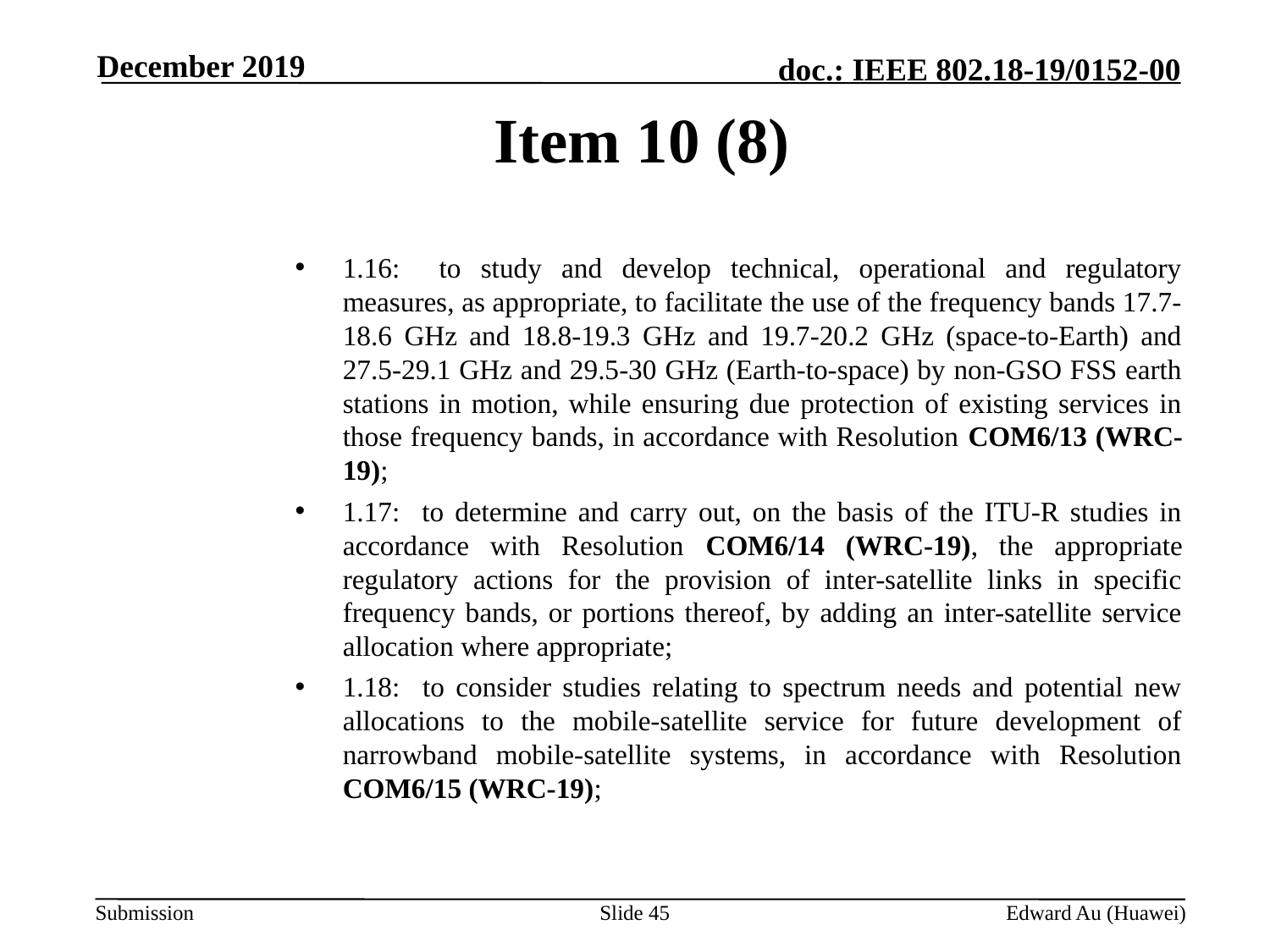

December 2019
# Item 10 (8)
1.16:  to study and develop technical, operational and regulatory measures, as appropriate, to facilitate the use of the frequency bands 17.7-18.6 GHz and 18.8-19.3 GHz and 19.7-20.2 GHz (space-to-Earth) and 27.5-29.1 GHz and 29.5-30 GHz (Earth-to-space) by non-GSO FSS earth stations in motion, while ensuring due protection of existing services in those frequency bands, in accordance with Resolution COM6/13 (WRC-19);
1.17:  to determine and carry out, on the basis of the ITU-R studies in accordance with Resolution COM6/14 (WRC-19), the appropriate regulatory actions for the provision of inter-satellite links in specific frequency bands, or portions thereof, by adding an inter-satellite service allocation where appropriate;
1.18:  to consider studies relating to spectrum needs and potential new allocations to the mobile-satellite service for future development of narrowband mobile-satellite systems, in accordance with Resolution COM6/15 (WRC-19);
Slide 45
Edward Au (Huawei)